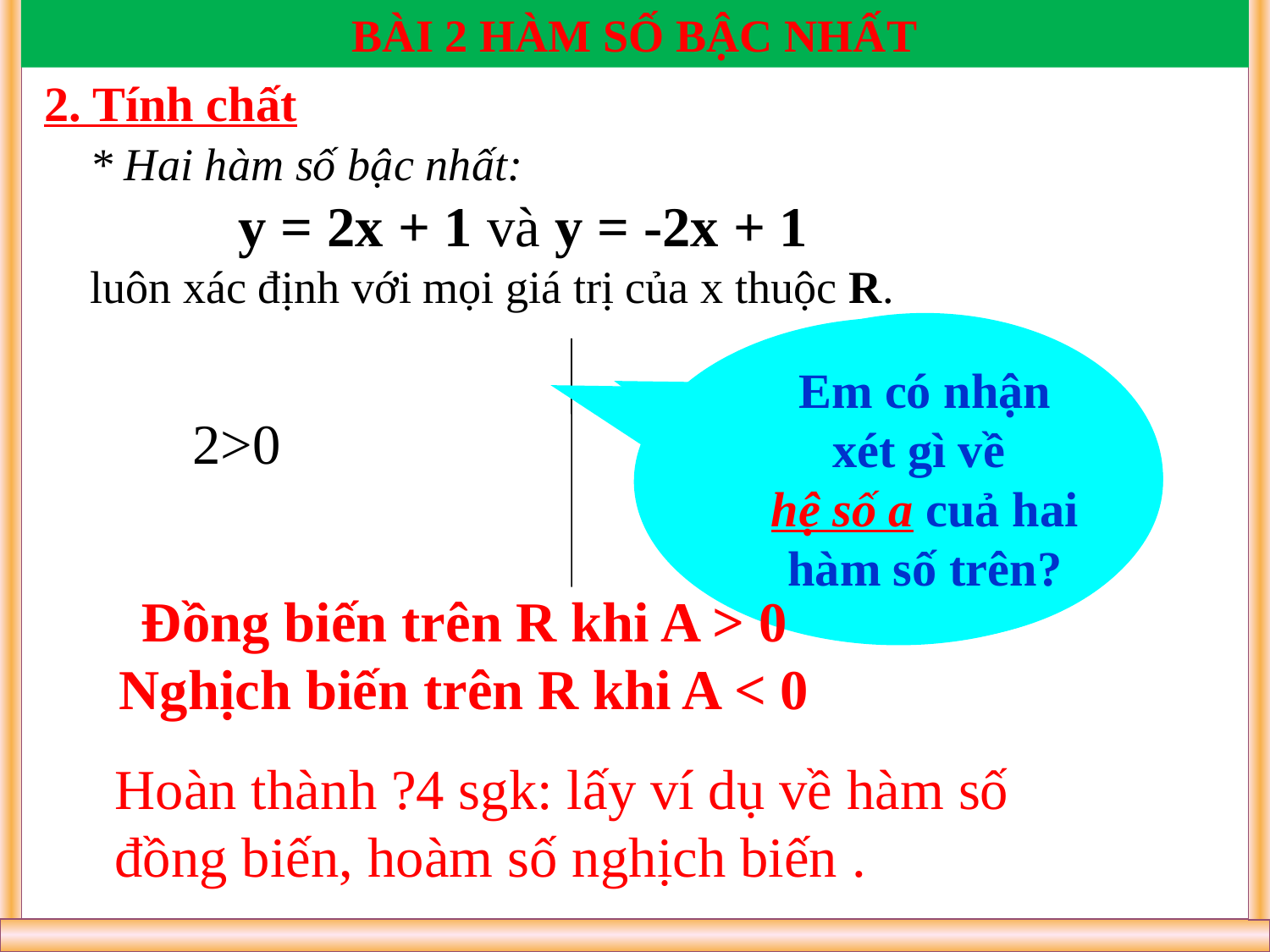

BÀI 2 HÀM SỐ BẬC NHẤT

2. Tính chất
* Hai hàm số bậc nhất:
             y = 2x + 1 và y = -2x + 1
luôn xác định với mọi giá trị của x thuộc R.

Em có nhận xét gì về
hệ số a cuả hai hàm số trên?
Hai hàm số trên
xác định
khi nào?

2>0
-2 < 0
Đồng biến trên R khi A > 0
Nghịch biến trên R khi A < 0
Hoàn thành ?4 sgk: lấy ví dụ về hàm số đồng biến, hoàm số nghịch biến .